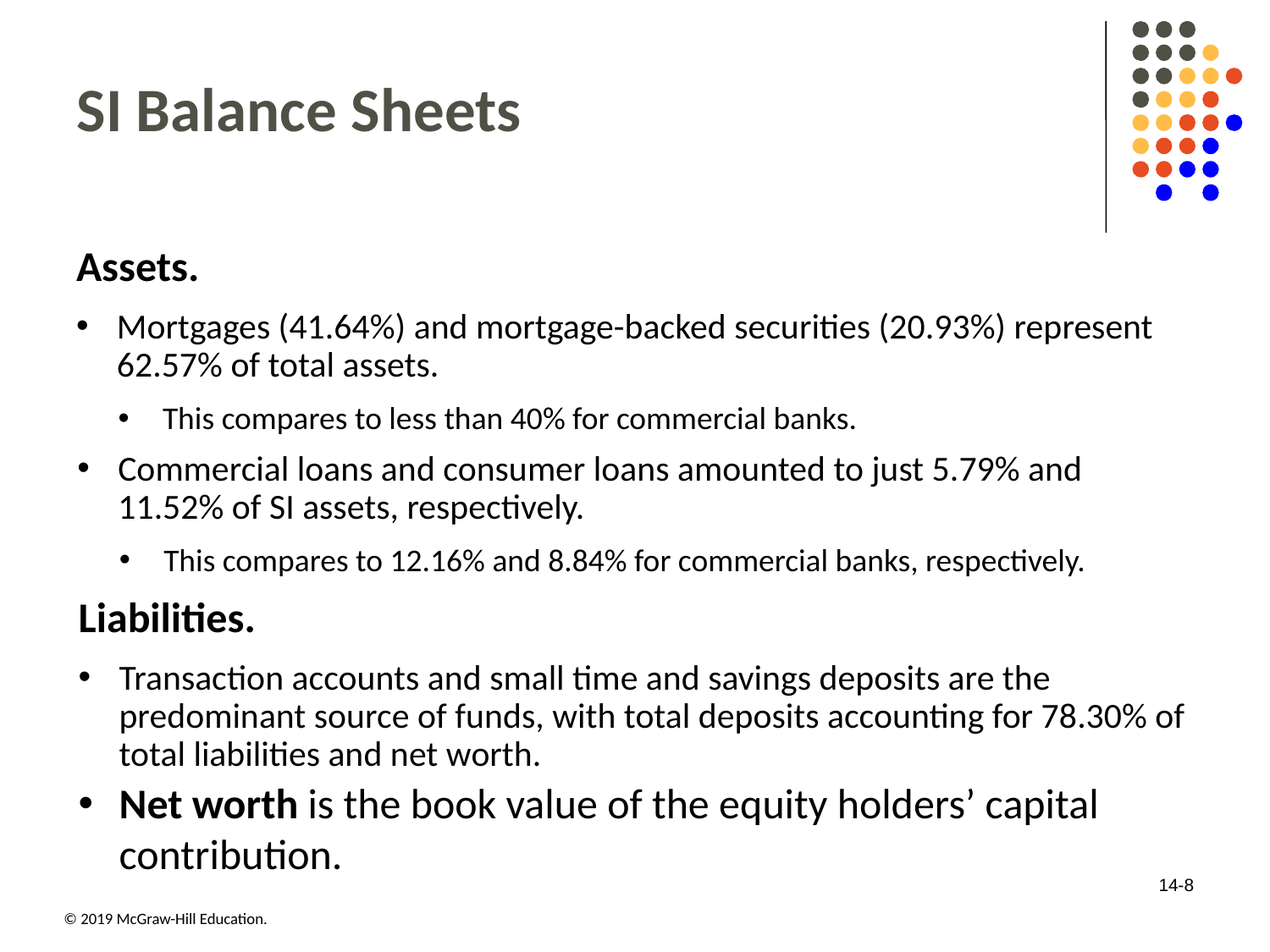

# S I Balance Sheets
Assets.
Mortgages (41.64%) and mortgage-backed securities (20.93%) represent 62.57% of total assets.
This compares to less than 40% for commercial banks.
Commercial loans and consumer loans amounted to just 5.79% and 11.52% of SI assets, respectively.
This compares to 12.16% and 8.84% for commercial banks, respectively.
Liabilities.
Transaction accounts and small time and savings deposits are the predominant source of funds, with total deposits accounting for 78.30% of total liabilities and net worth.
Net worth is the book value of the equity holders’ capital contribution.
14-8